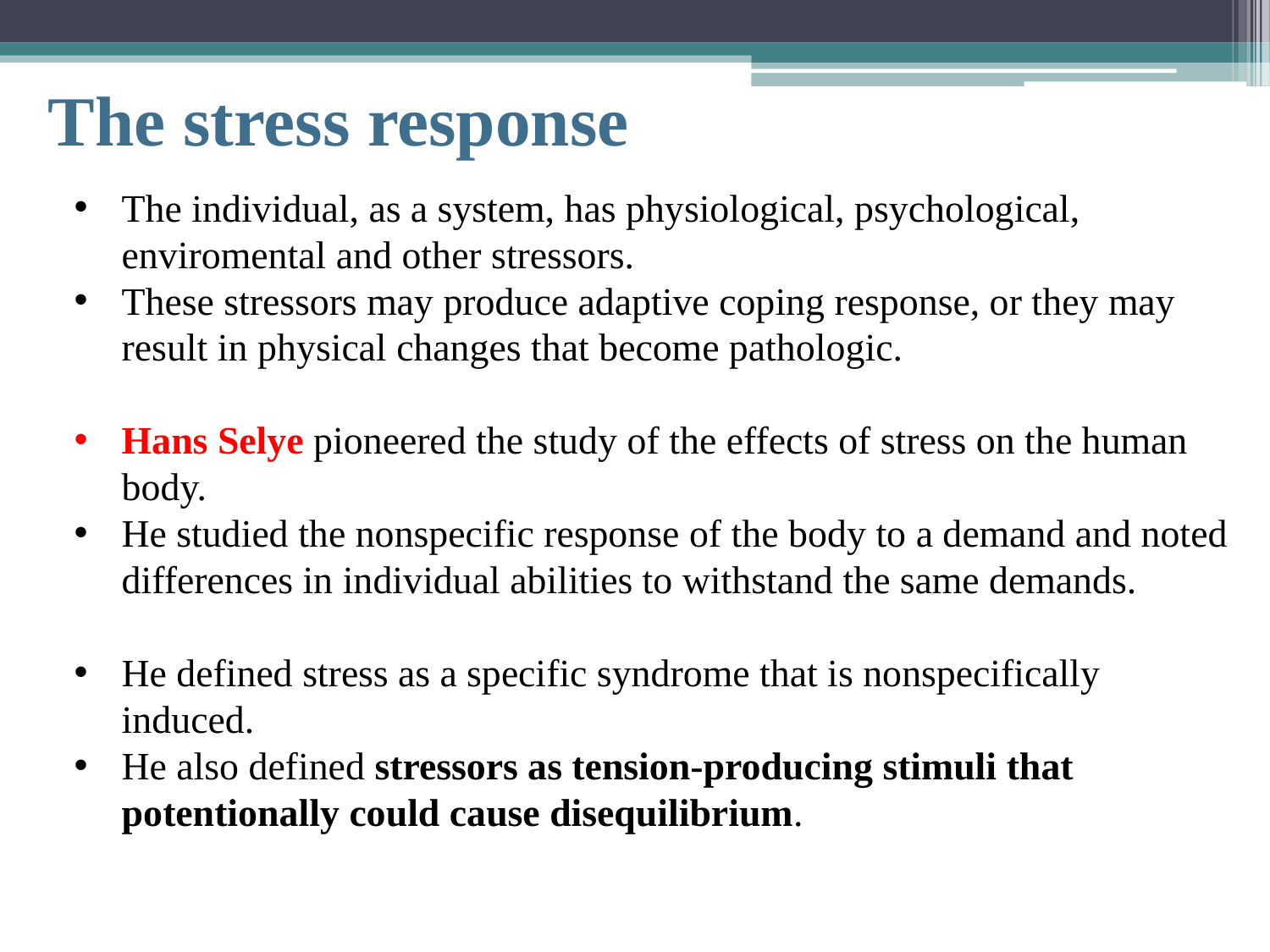

# The stress response
The individual, as a system, has physiological, psychological, enviromental and other stressors.
These stressors may produce adaptive coping response, or they may result in physical changes that become pathologic.

Hans Selye pioneered the study of the effects of stress on the human body.
He studied the nonspecific response of the body to a demand and noted differences in individual abilities to withstand the same demands.

He defined stress as a specific syndrome that is nonspecifically induced.
He also defined stressors as tension-producing stimuli that potentionally could cause disequilibrium.